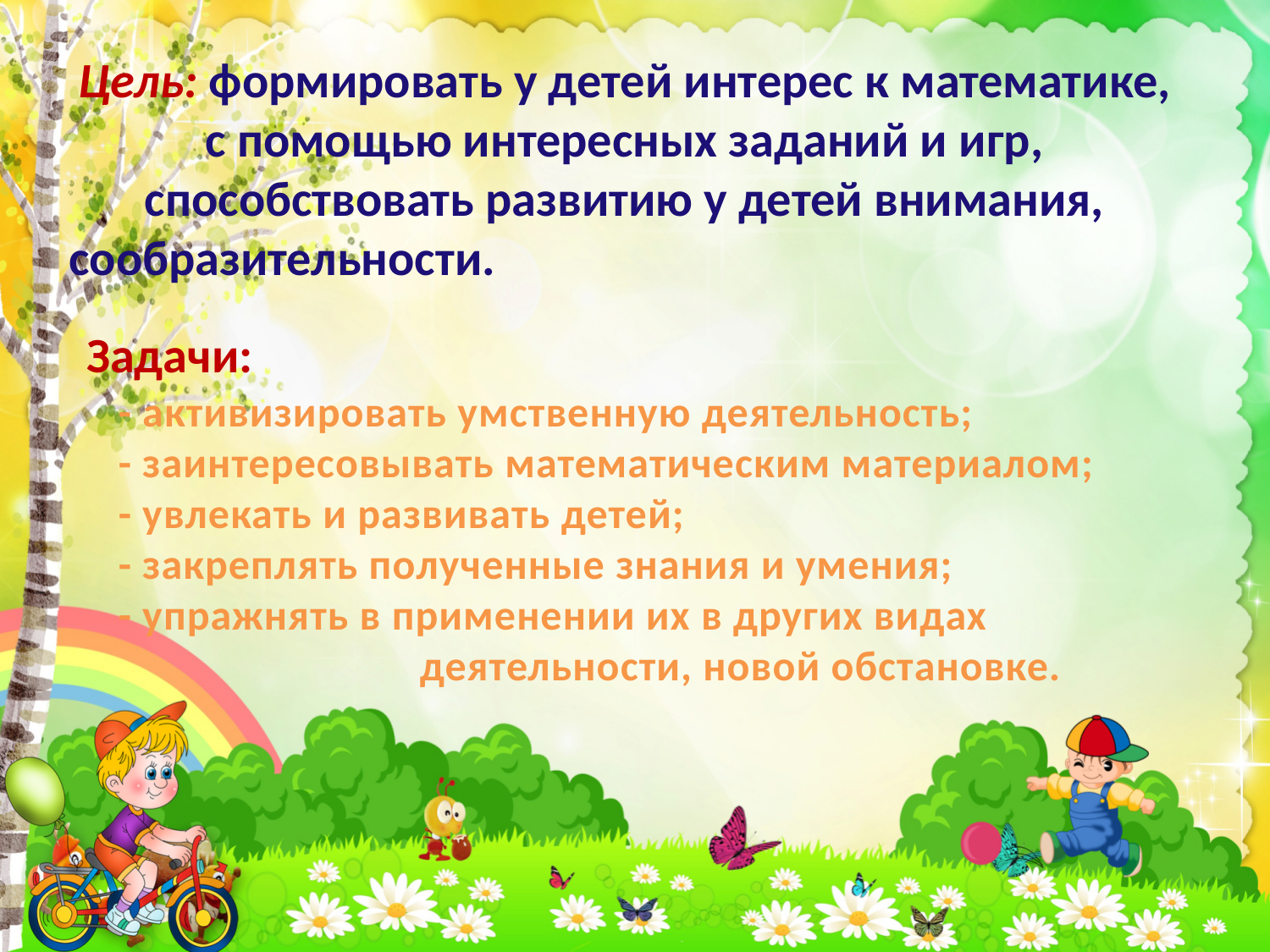

# Цель: формировать у детей интерес к математике, с помощью интересных заданий и игр, способствовать развитию у детей внимания, сообразительности.
Задачи:

- активизировать умственную деятельность;
- заинтересовывать математическим материалом;
- увлекать и развивать детей;
- закреплять полученные знания и умения;
- упражнять в применении их в других видах                                                    деятельности, новой обстановке.